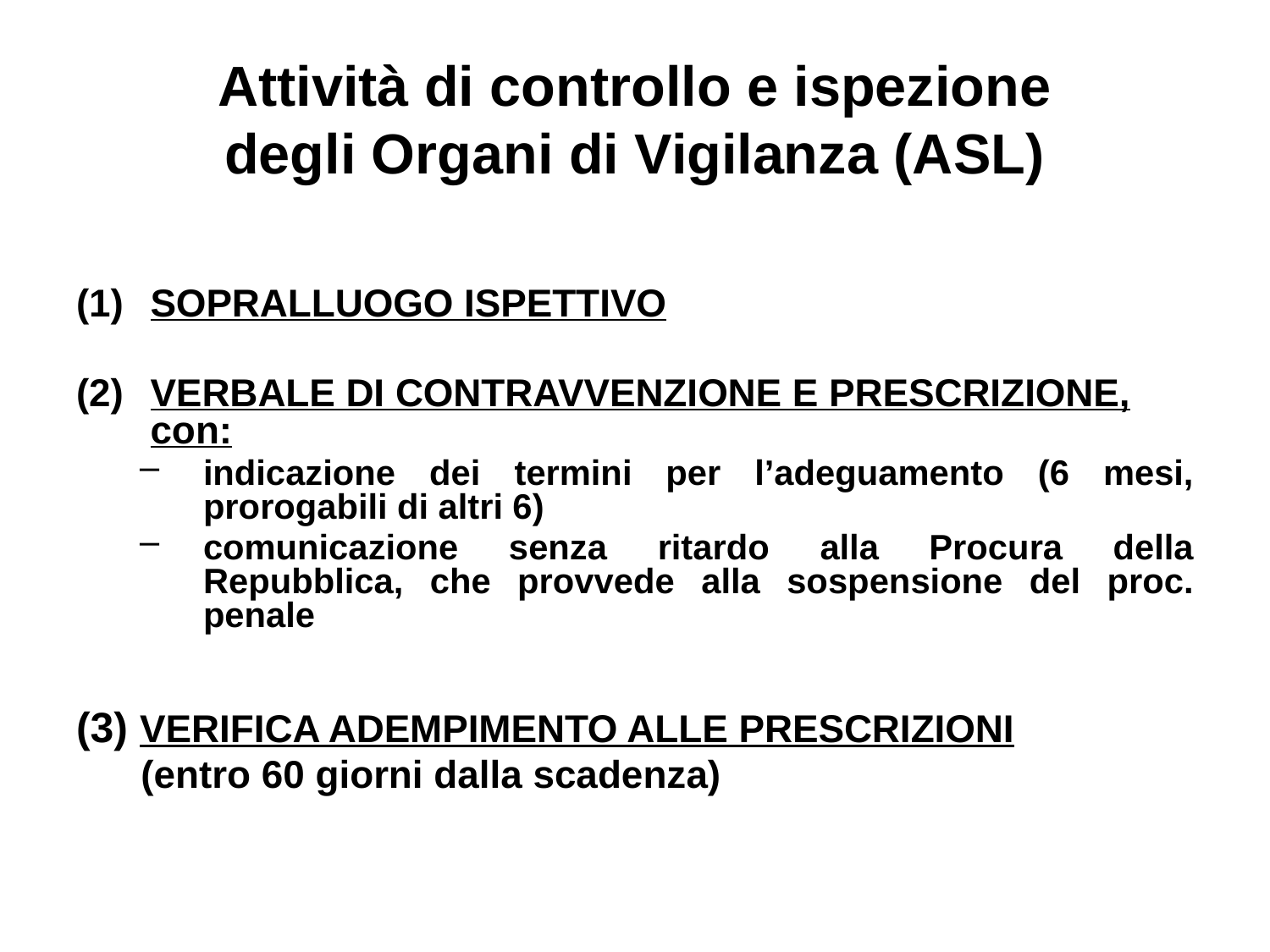

# Attività di controllo e ispezione degli Organi di Vigilanza (ASL)

SOPRALLUOGO ISPETTIVO

VERBALE DI CONTRAVVENZIONE E PRESCRIZIONE, con:
indicazione dei termini per l’adeguamento (6 mesi, prorogabili di altri 6)
comunicazione senza ritardo alla Procura della Repubblica, che provvede alla sospensione del proc. penale

(3) VERIFICA ADEMPIMENTO ALLE PRESCRIZIONI
      (entro 60 giorni dalla scadenza)